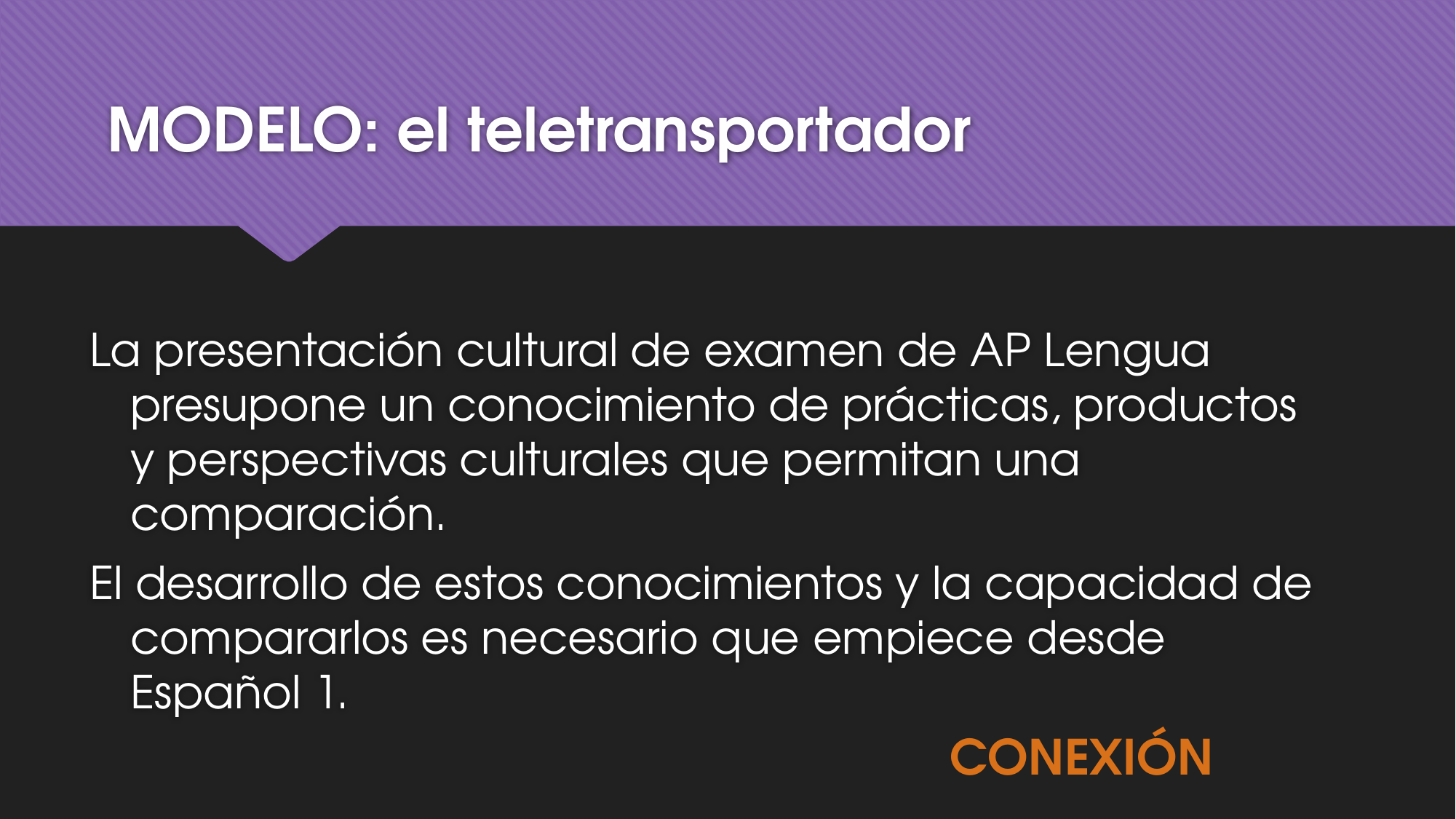

# MODELO: el teletransportador

La presentación cultural de examen de AP Lengua presupone un conocimiento de prácticas, productos y perspectivas culturales que permitan una comparación.
El desarrollo de estos conocimientos y la capacidad de compararlos es necesario que empiece desde Español 1.
CONEXIÓN